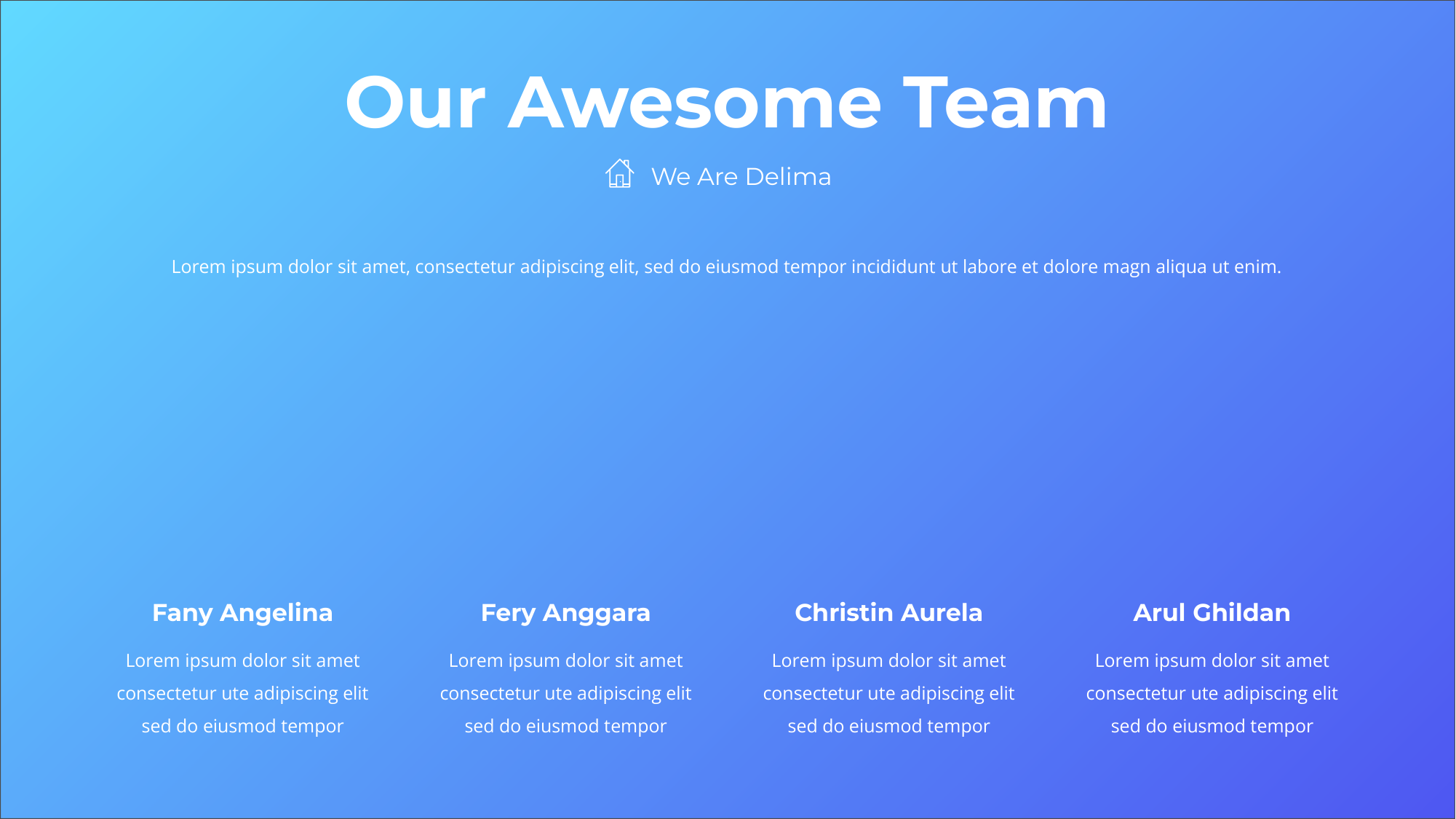

Our Awesome Team
We Are Delima

Lorem ipsum dolor sit amet, consectetur adipiscing elit, sed do eiusmod tempor incididunt ut labore et dolore magn aliqua ut enim.

Fany Angelina
Lorem ipsum dolor sit amet consectetur ute adipiscing elit sed do eiusmod tempor
Fery Anggara
Lorem ipsum dolor sit amet consectetur ute adipiscing elit sed do eiusmod tempor
Christin Aurela
Lorem ipsum dolor sit amet consectetur ute adipiscing elit sed do eiusmod tempor
Arul Ghildan
Lorem ipsum dolor sit amet consectetur ute adipiscing elit sed do eiusmod tempor